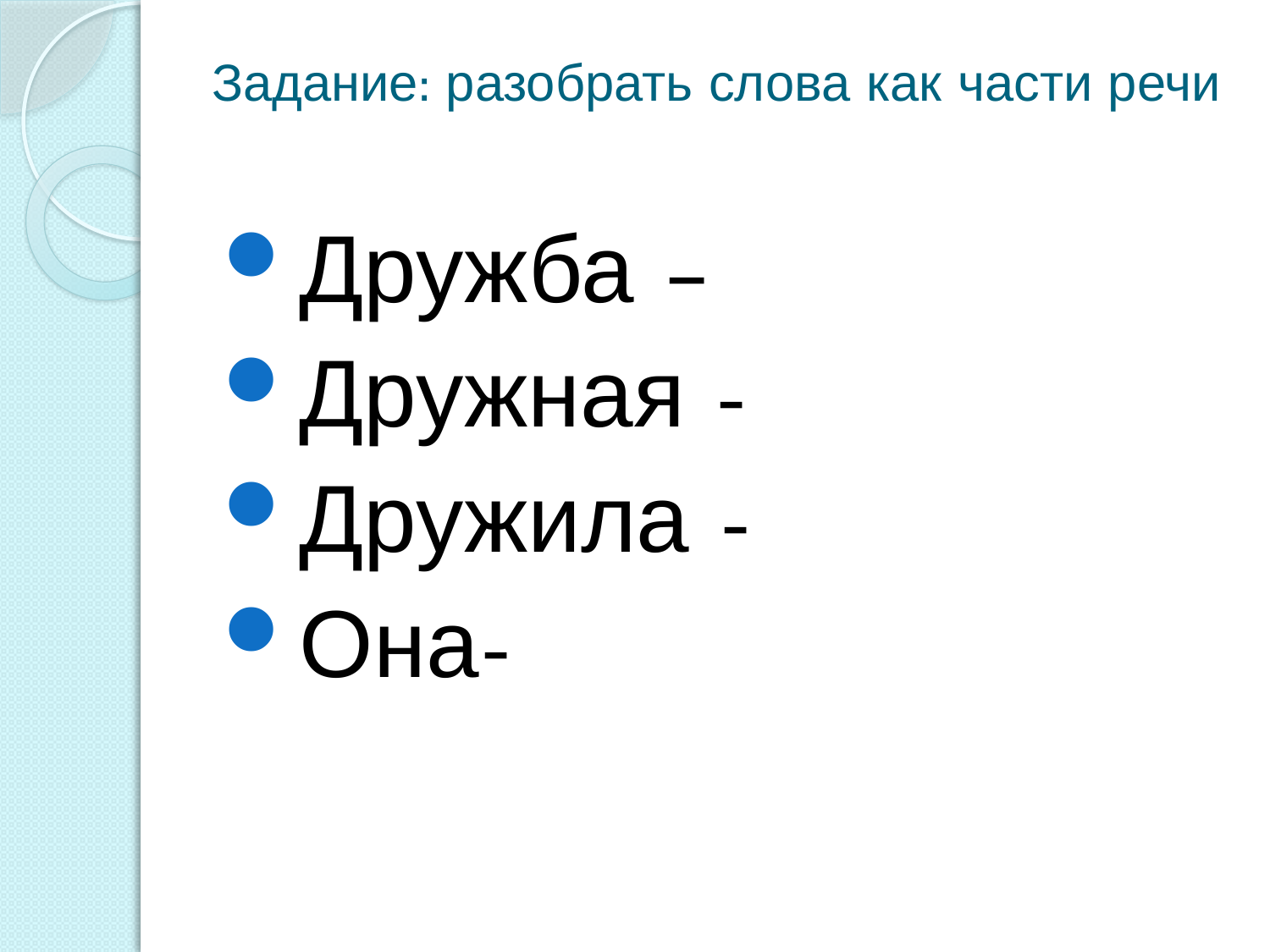

# Задание: разобрать слова как части речи
Дружба –
Дружная -
Дружила -
Она-